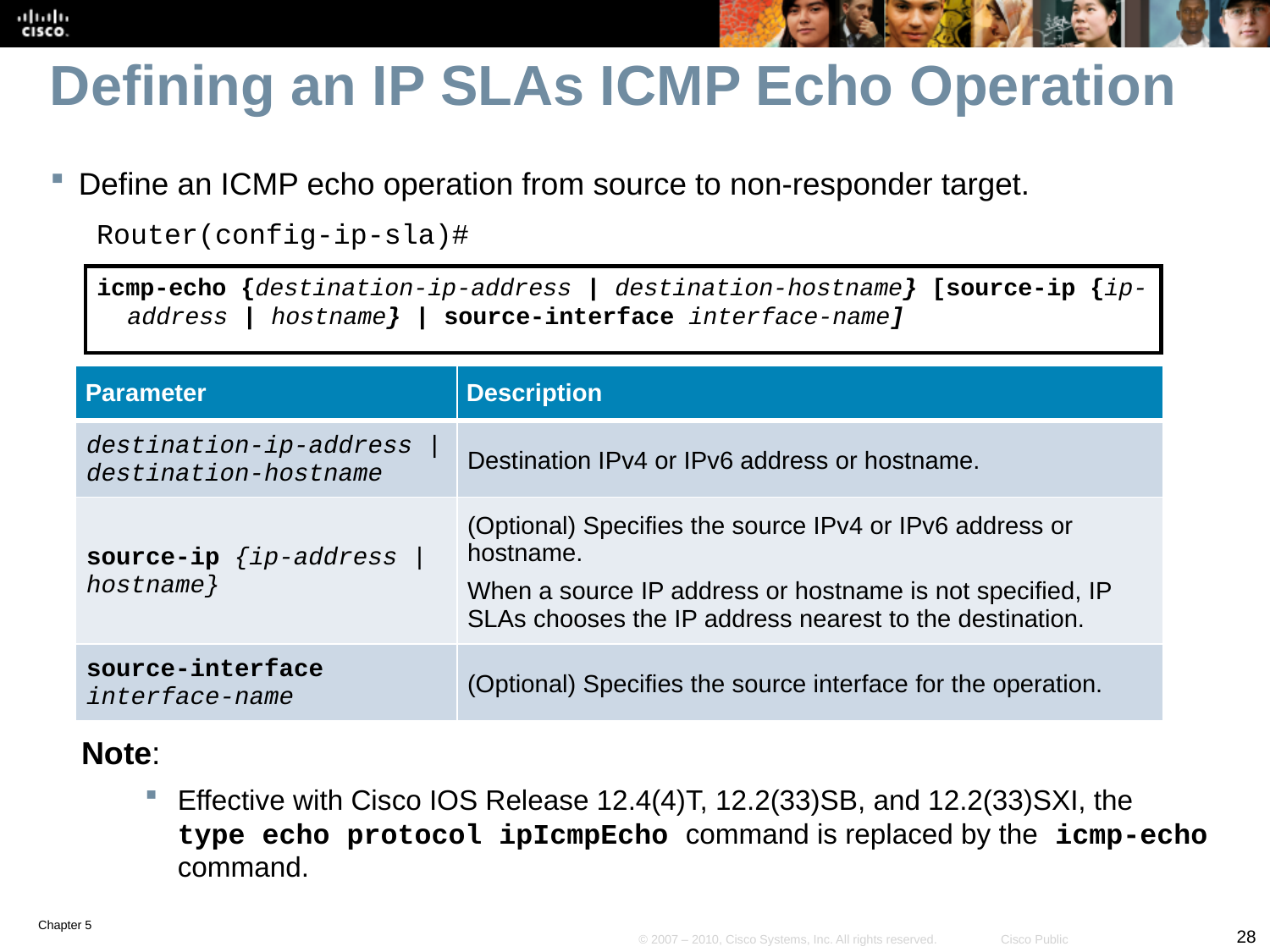

# Defining an IP SLAs ICMP Echo Operation
Define an ICMP echo operation from source to non-responder target.
Router(config-ip-sla)#
icmp-echo {destination-ip-address | destination-hostname} [source-ip {ip-address | hostname} | source-interface interface-name]
| Parameter | Description |
| --- | --- |
| destination-ip-address | destination-hostname | Destination IPv4 or IPv6 address or hostname. |
| source-ip {ip-address | hostname} | (Optional) Specifies the source IPv4 or IPv6 address or hostname. When a source IP address or hostname is not specified, IP SLAs chooses the IP address nearest to the destination. |
| source-interface interface-name | (Optional) Specifies the source interface for the operation. |
Note:
Effective with Cisco IOS Release 12.4(4)T, 12.2(33)SB, and 12.2(33)SXI, the type echo protocol ipIcmpEcho command is replaced by the icmp-echo command.